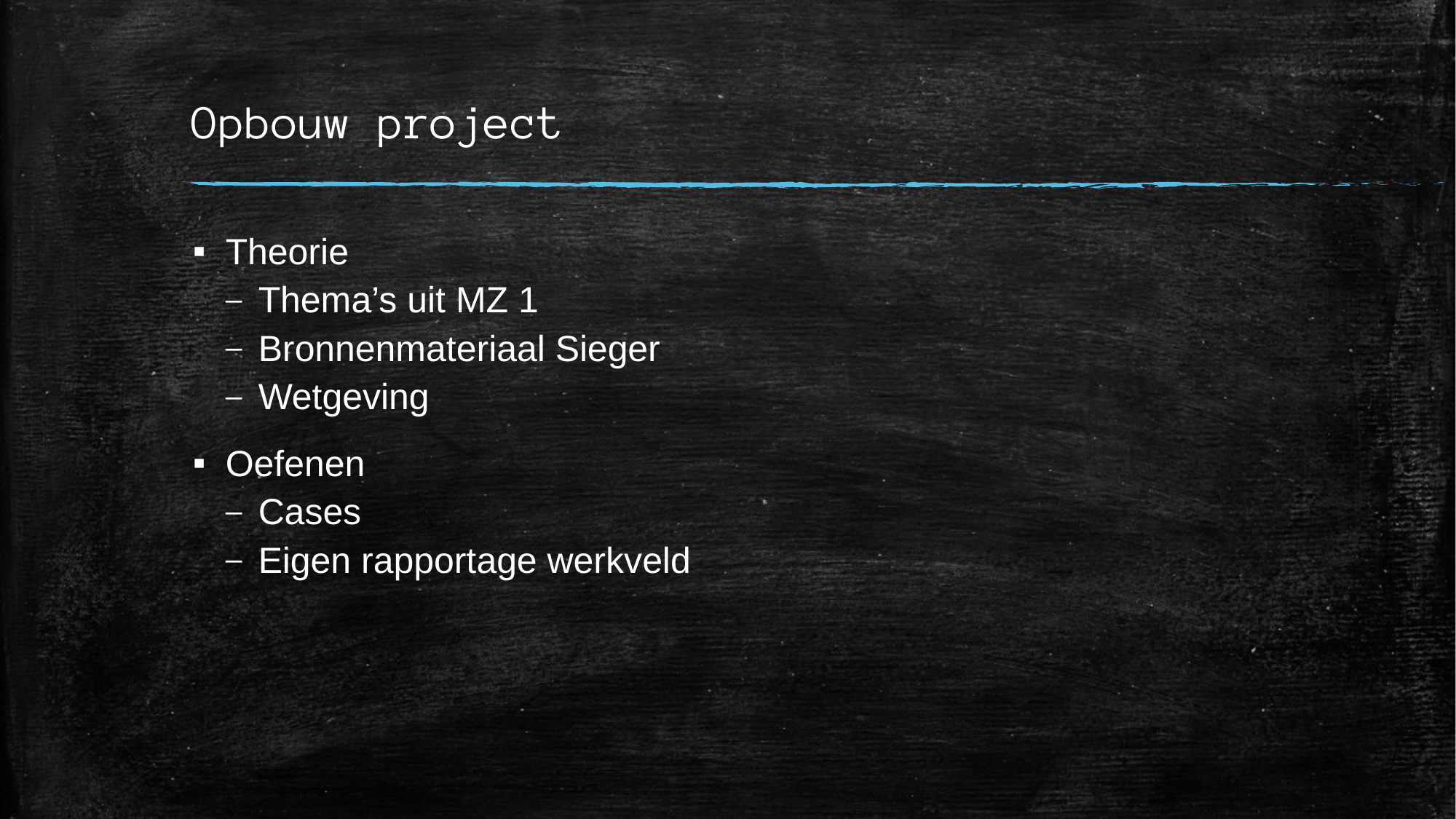

# Opbouw project
Theorie
Thema’s uit MZ 1
Bronnenmateriaal Sieger
Wetgeving
Oefenen
Cases
Eigen rapportage werkveld